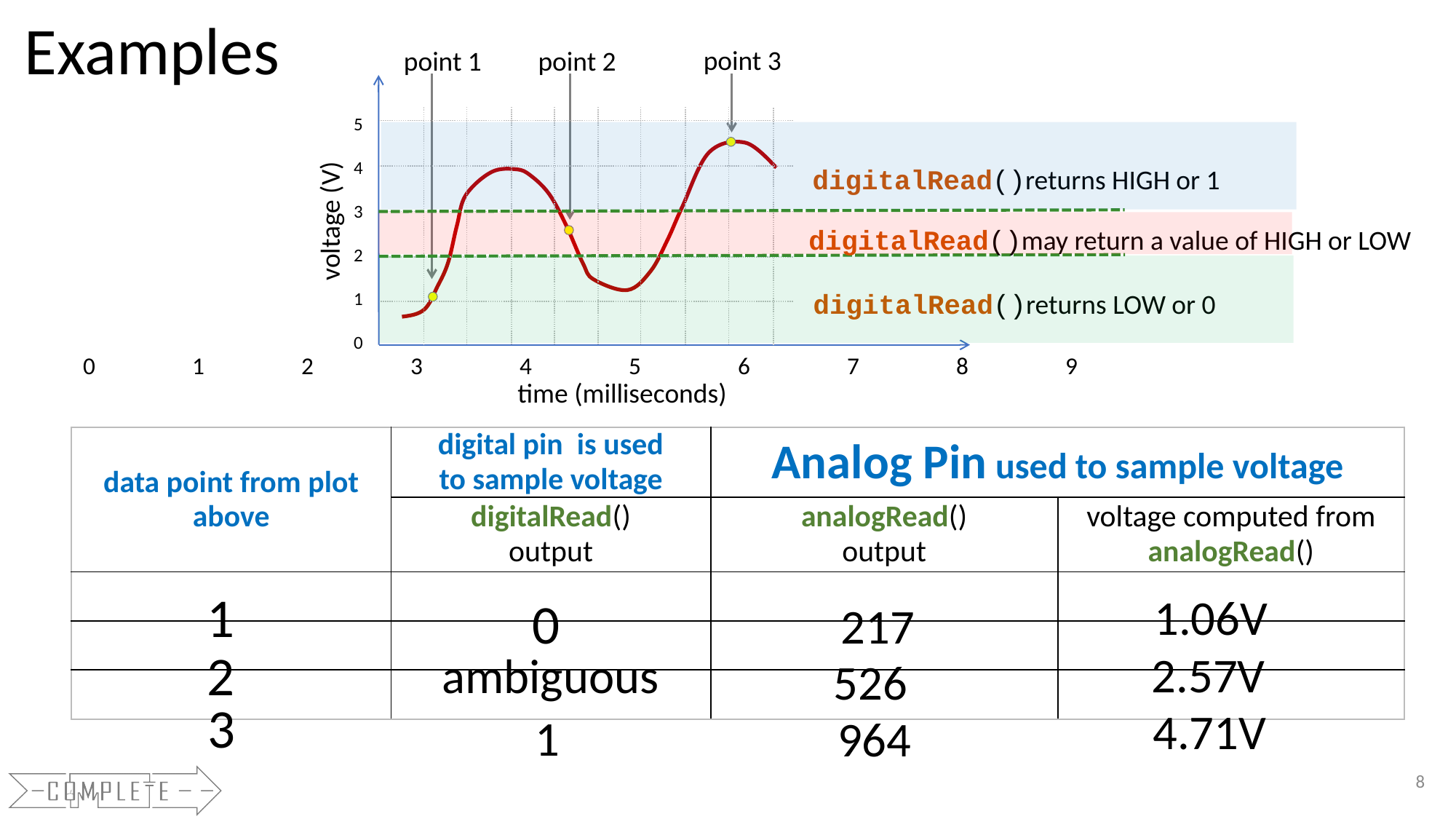

Examples
point 3

point 1

point 2

5

4

3

2

1

0
voltage (V)
0	1	2	3	4	5	6	7	8	9
time (milliseconds)

digitalRead()returns HIGH or 1

digitalRead()may return a value of HIGH or LOW

digitalRead()returns LOW or 0
| data point from plot above | digital pin is used to sample voltage | Analog Pin used to sample voltage |  |
| --- | --- | --- | --- |
|  | digitalRead() output | analogRead() output | voltage computed from analogRead() |
|  |  |  |  |
|  |  |  |  |
|  |  |  |  |
1
1.06V
0
217
2
2.57V
ambiguous
526
3
4.71V
1
964
8